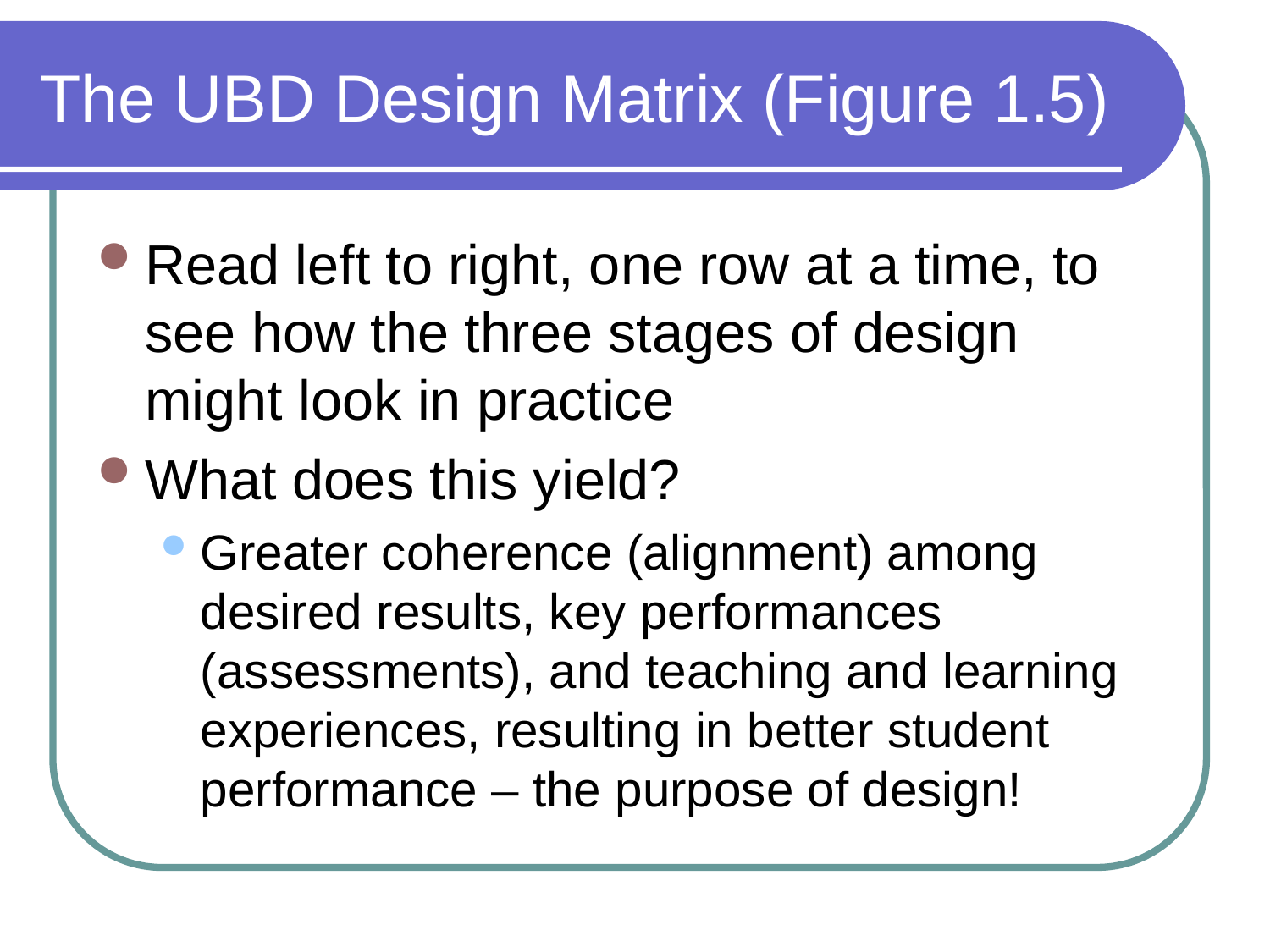

# The UBD Design Matrix (Figure 1.5)
Read left to right, one row at a time, to see how the three stages of design might look in practice
What does this yield?
Greater coherence (alignment) among desired results, key performances (assessments), and teaching and learning experiences, resulting in better student performance – the purpose of design!